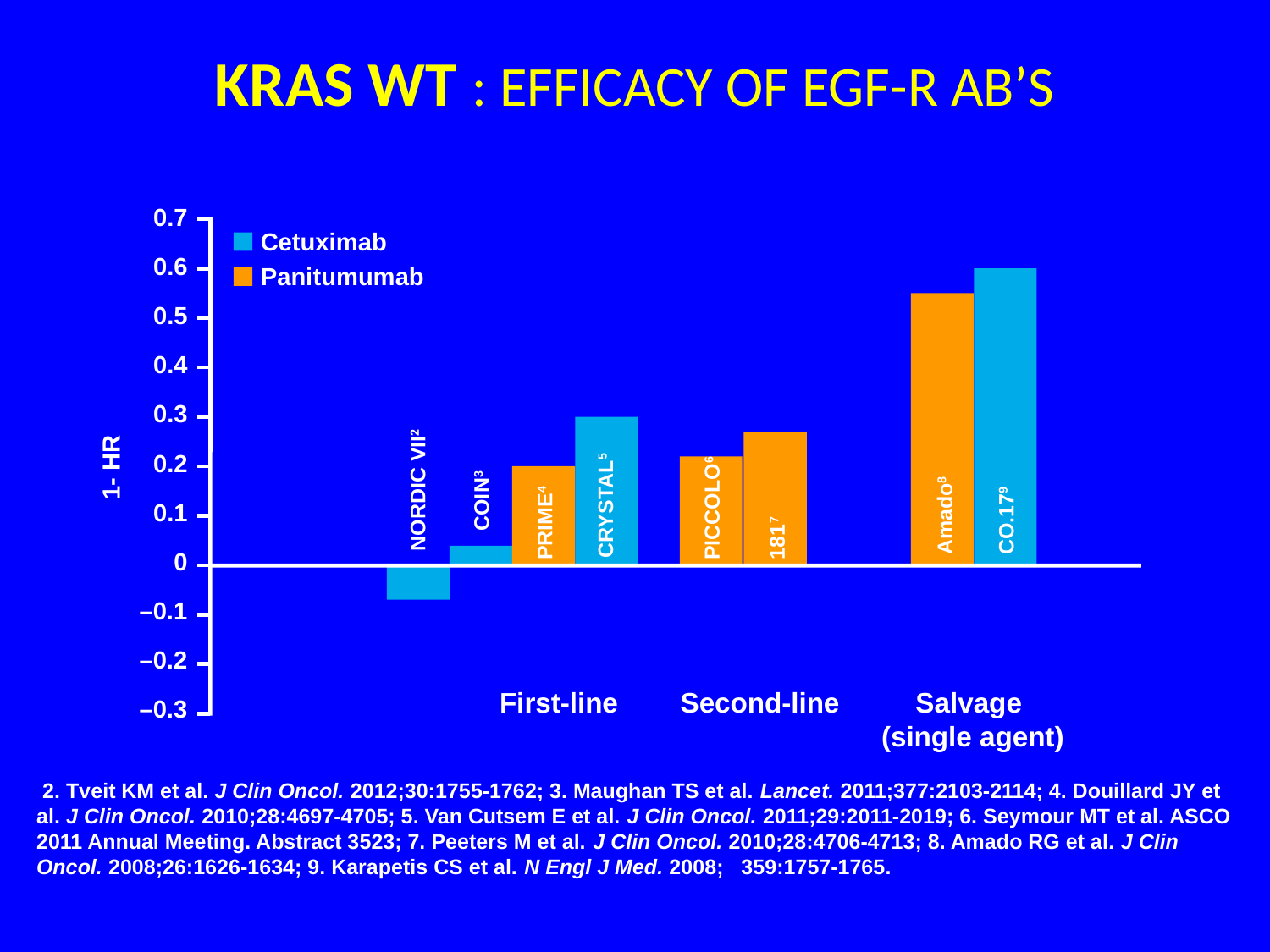

# KRAS WT : EFFICACY OF EGF-R AB’S
0.7
0.6
0.5
0.4
0.3
0.2
1- HR
0.1
0
–0.1
–0.2
–0.3

Cetuximab
Panitumumab

NORDIC VII2
PICCOLO6
COIN3
CRYSTAL5
Amado8
CO.179
PRIME4
1817

First-line
Second-line
Salvage
(single agent)
 2. Tveit KM et al. J Clin Oncol. 2012;30:1755-1762; 3. Maughan TS et al. Lancet. 2011;377:2103-2114; 4. Douillard JY et al. J Clin Oncol. 2010;28:4697-4705; 5. Van Cutsem E et al. J Clin Oncol. 2011;29:2011-2019; 6. Seymour MT et al. ASCO 2011 Annual Meeting. Abstract 3523; 7. Peeters M et al. J Clin Oncol. 2010;28:4706-4713; 8. Amado RG et al. J Clin Oncol. 2008;26:1626-1634; 9. Karapetis CS et al. N Engl J Med. 2008;   359:1757-1765.